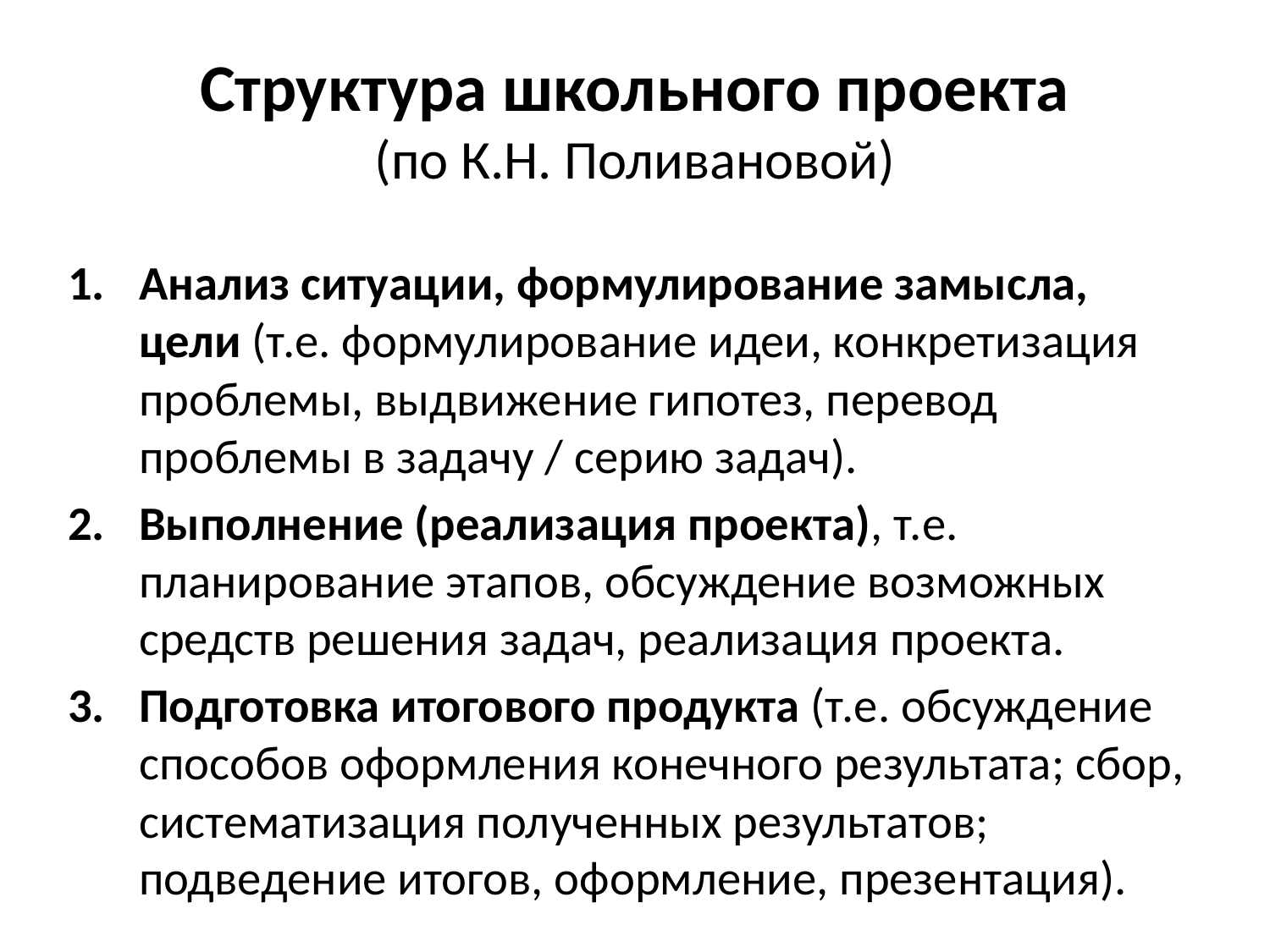

# Структура школьного проекта (по К.Н. Поливановой)
Анализ ситуации, формулирование замысла, цели (т.е. формулирование идеи, конкретизация проблемы, выдвижение гипотез, перевод проблемы в задачу / серию задач).
Выполнение (реализация проекта), т.е. планирование этапов, обсуждение возможных средств решения задач, реализация проекта.
Подготовка итогового продукта (т.е. обсуждение способов оформления конечного результата; сбор, систематизация полученных результатов; подведение итогов, оформление, презентация).